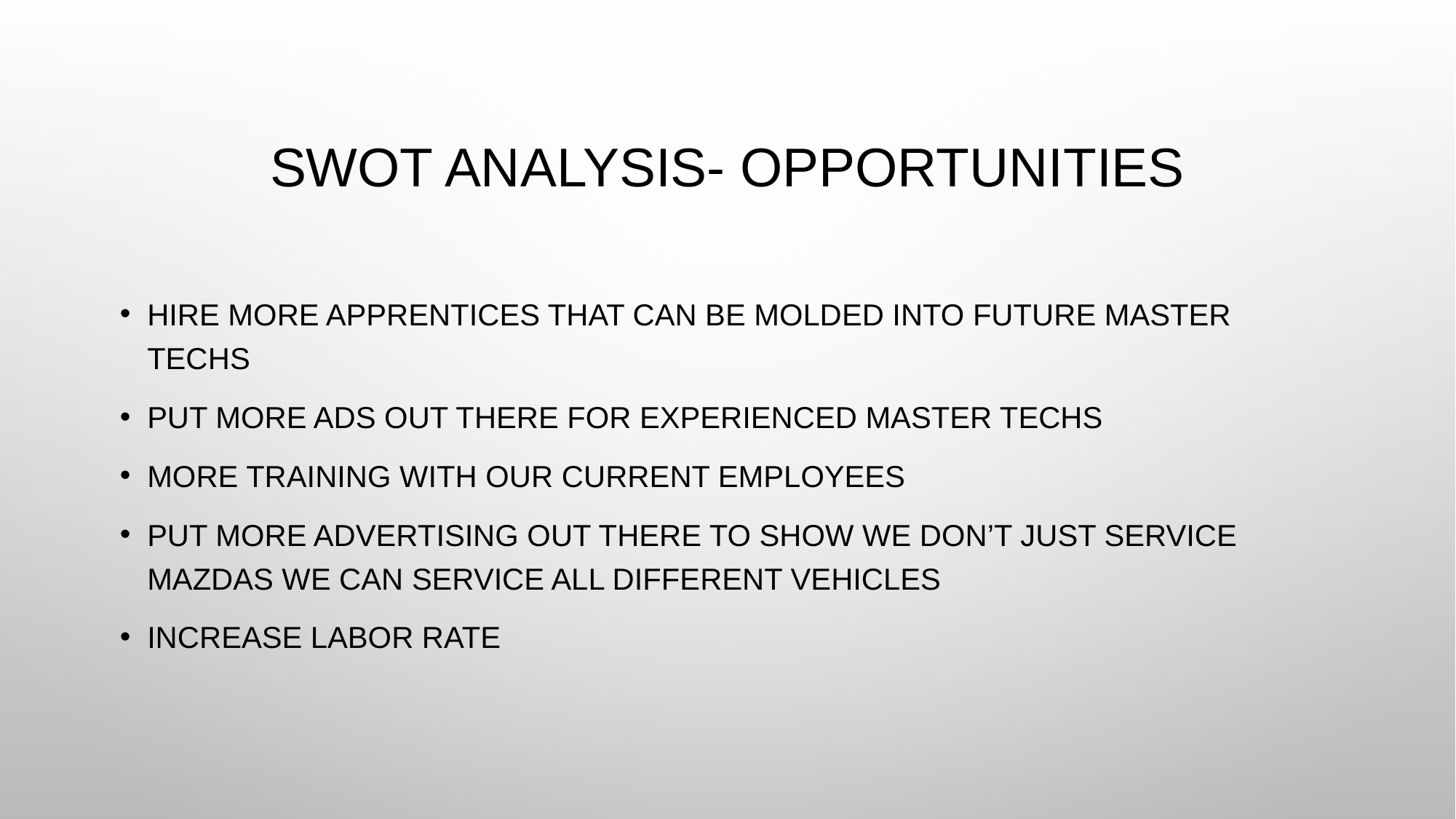

# SWOT Analysis- Opportunities
HIRE MORE APPRENTICES THAT CAN BE MOLDED INTO FUTURE MASTER TECHS
PUT MORE ADS OUT THERE FOR EXPERIENCED MASTER TECHS
MORE TRAINING WITH OUR CURRENT EMPLOYEES
PUT MORE ADVERTISING OUT THERE TO SHOW WE DON’T JUST SERVICE MAZDAS WE CAN SERVICE ALL DIFFERENT VEHICLES
INCREASE LABOR RATE